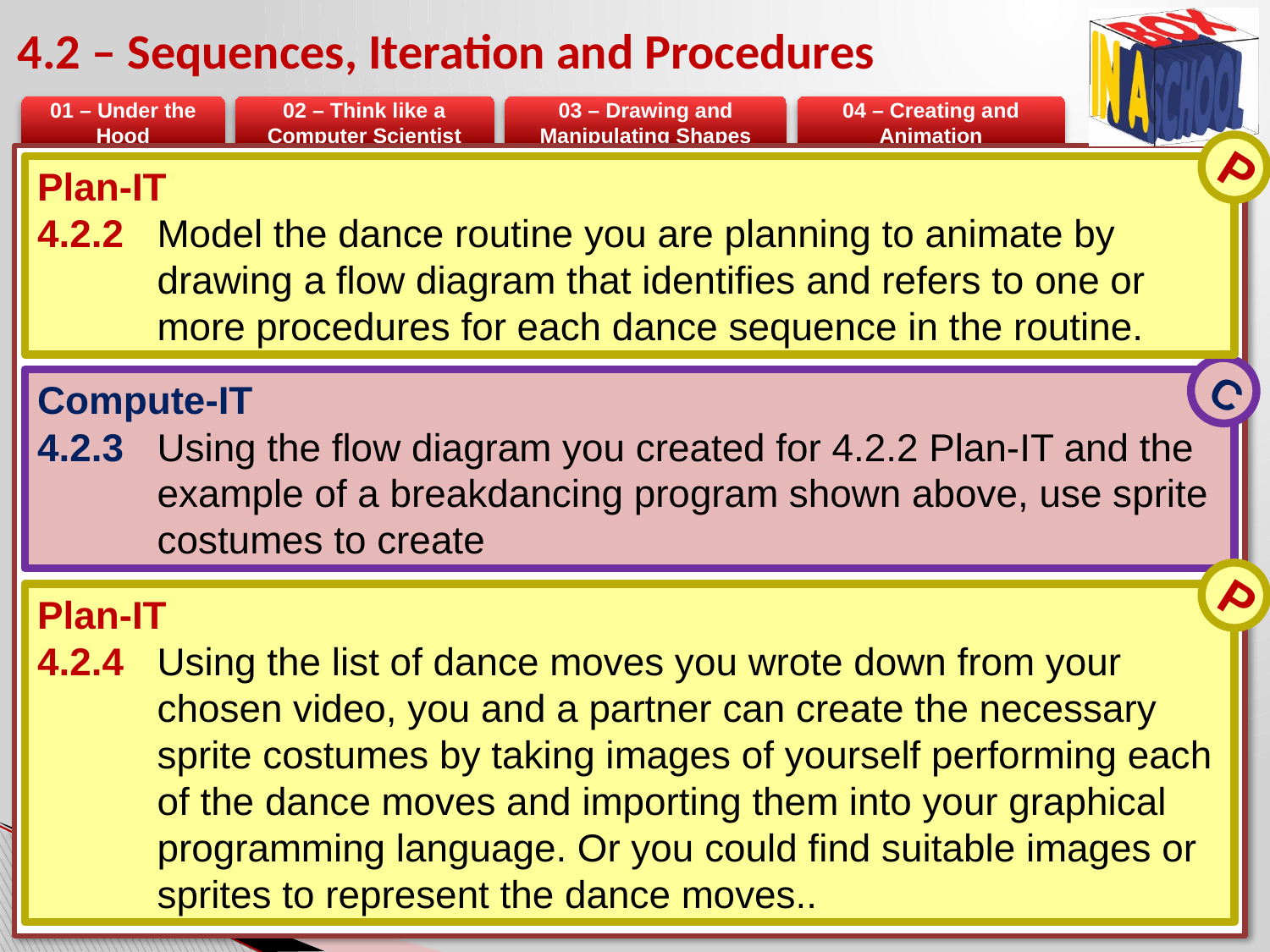

# 4.2 – Sequences, Iteration and Procedures
P
Plan-IT
4.2.2 	Model the dance routine you are planning to animate by drawing a flow diagram that identifies and refers to one or more procedures for each dance sequence in the routine.
C
Compute-IT
4.2.3 	Using the flow diagram you created for 4.2.2 Plan-IT and the example of a breakdancing program shown above, use sprite costumes to create
P
Plan-IT
4.2.4 	Using the list of dance moves you wrote down from your chosen video, you and a partner can create the necessary sprite costumes by taking images of yourself performing each of the dance moves and importing them into your graphical programming language. Or you could find suitable images or sprites to represent the dance moves..